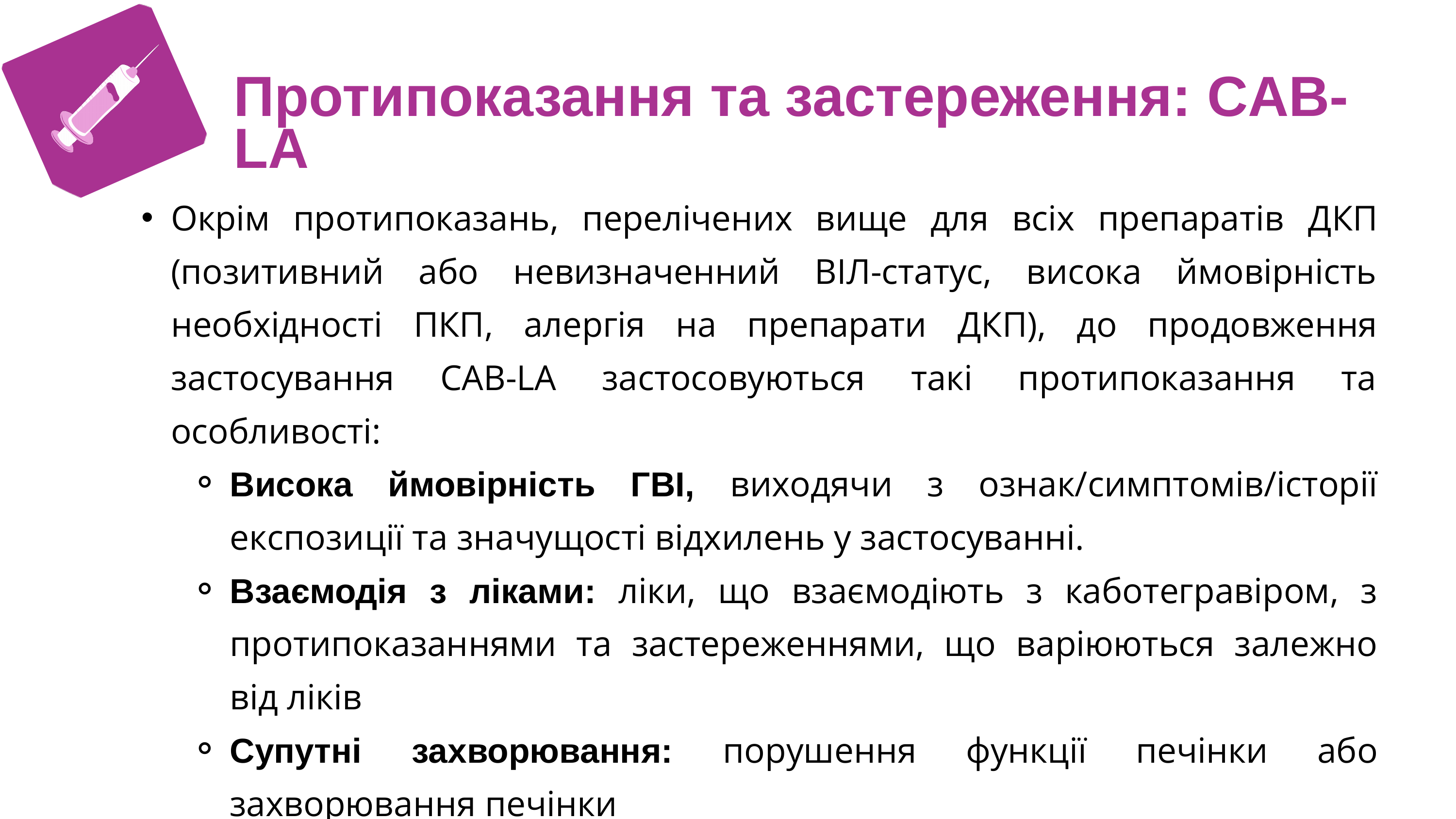

C
Протипоказання та застереження: CAB-LA
Окрім протипоказань, перелічених вище для всіх препаратів ДКП (позитивний або невизначенний ВІЛ-статус, висока ймовірність необхідності ПКП, алергія на препарати ДКП), до продовження застосування CAB-LA застосовуються такі протипоказання та особливості:
Висока ймовірність ГВІ, виходячи з ознак/симптомів/історії експозиції та значущості відхилень у застосуванні.
Взаємодія з ліками: ліки, що взаємодіють з каботегравіром, з протипоказаннями та застереженнями, що варіюються залежно від ліків
Супутні захворювання: порушення функції печінки або захворювання печінки